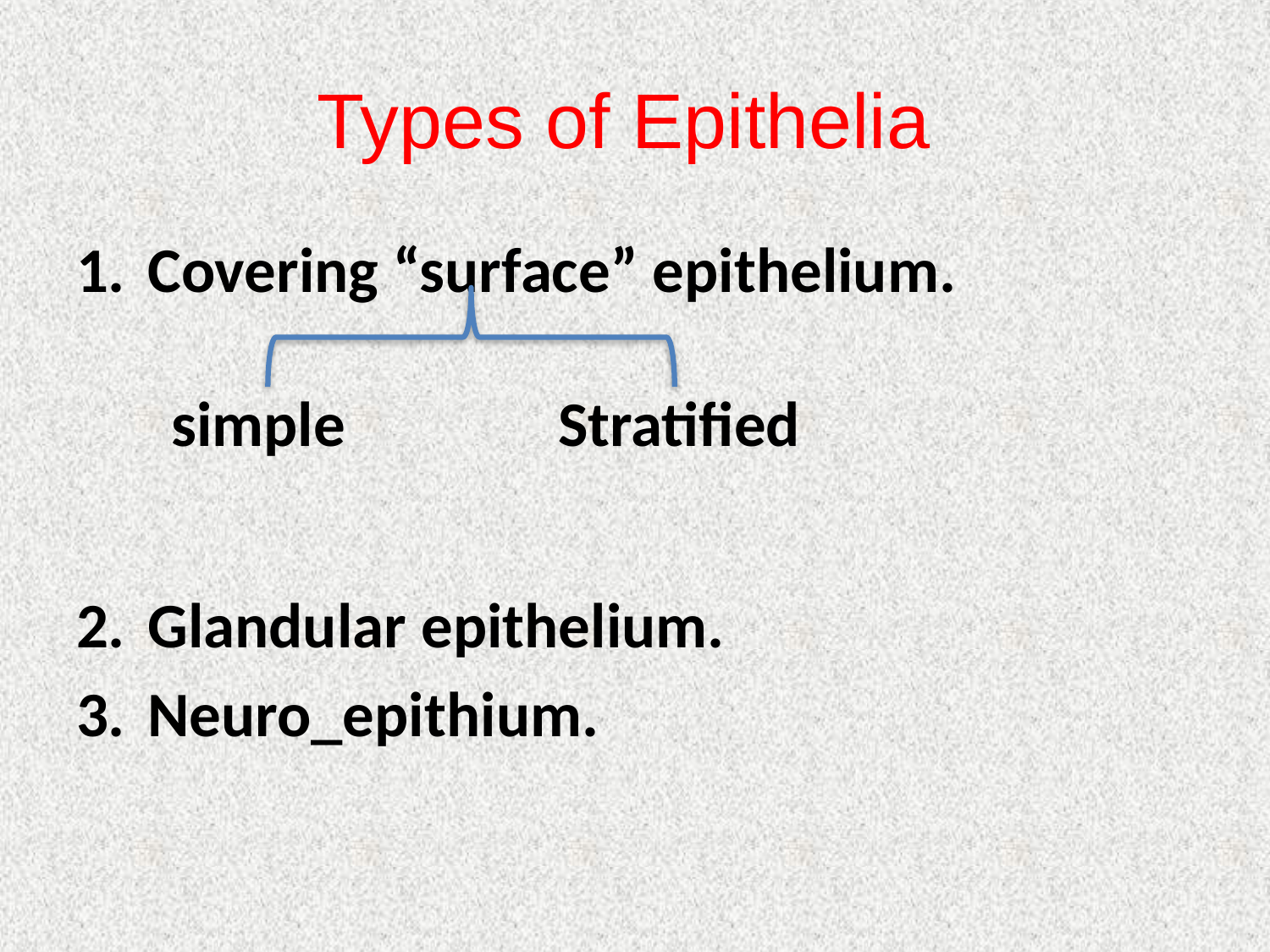

# Types of Epithelia

Covering “surface” epithelium.

Glandular epithelium.
Neuro_epithium.

simple
Stratified